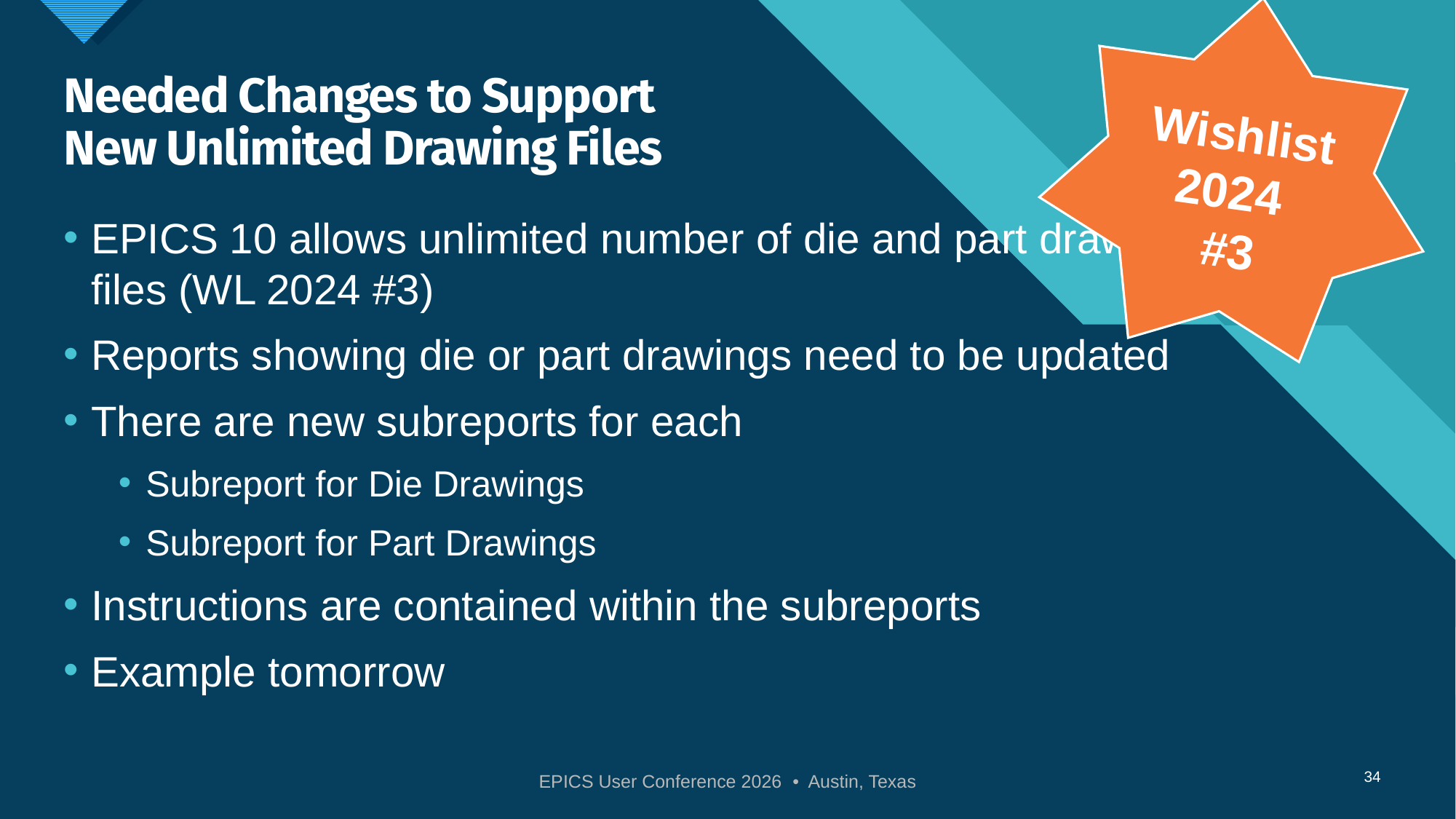

Wishlist
2024
#3
# Needed Changes to Support New Unlimited Drawing Files
EPICS 10 allows unlimited number of die and part drawing files (WL 2024 #3)
Reports showing die or part drawings need to be updated
There are new subreports for each
Subreport for Die Drawings
Subreport for Part Drawings
Instructions are contained within the subreports
Example tomorrow

34
EPICS User Conference 2026  •  Austin, Texas